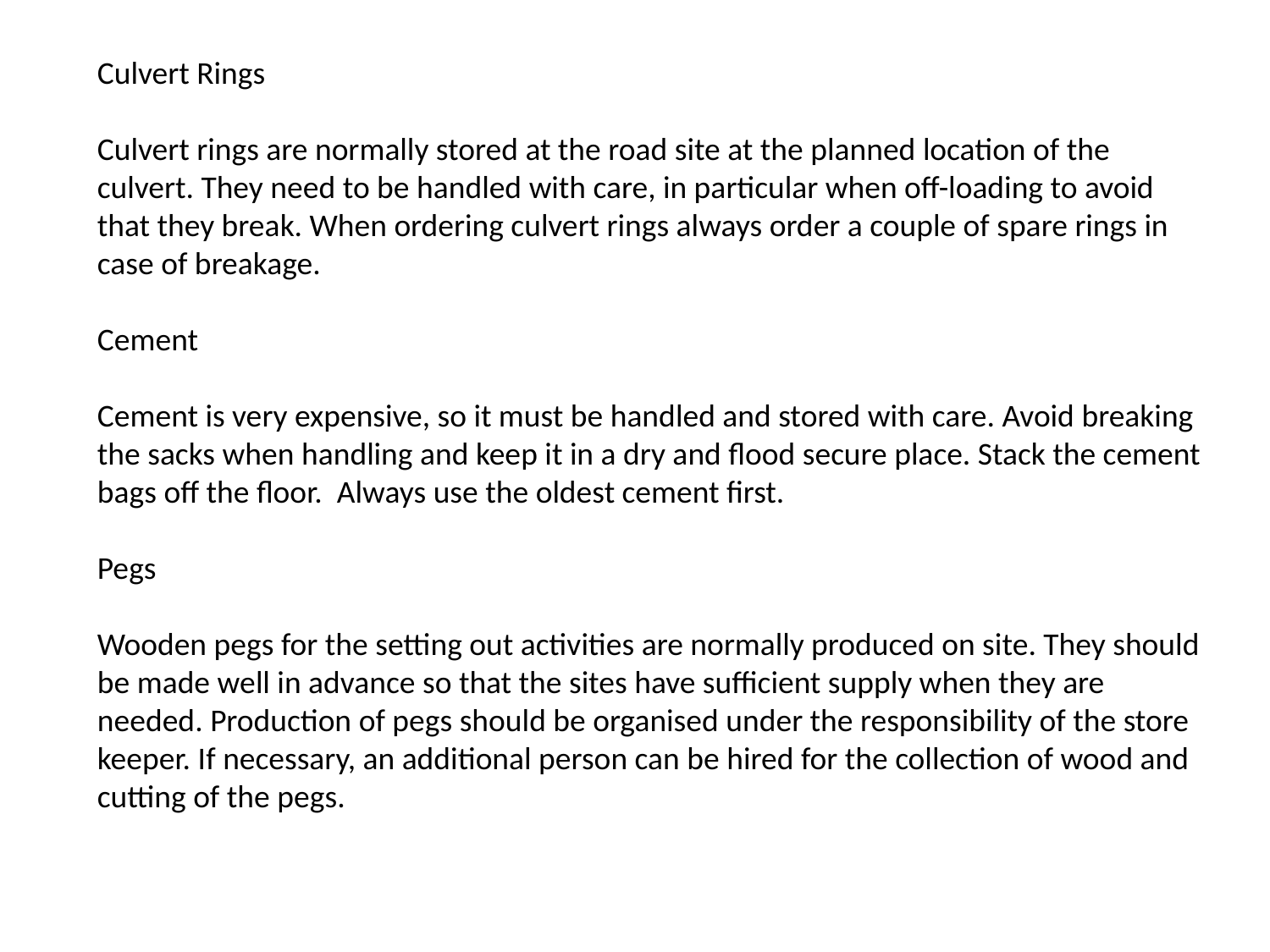

Culvert Rings

Culvert rings are normally stored at the road site at the planned location of the culvert. They need to be handled with care, in particular when off-loading to avoid that they break. When ordering culvert rings always order a couple of spare rings in case of breakage.

Cement

Cement is very expensive, so it must be handled and stored with care. Avoid breaking the sacks when handling and keep it in a dry and flood secure place. Stack the cement bags off the floor.  Always use the oldest cement first.

Pegs

Wooden pegs for the setting out activities are normally produced on site. They should be made well in advance so that the sites have sufficient supply when they are needed. Production of pegs should be organised under the responsibility of the store keeper. If necessary, an additional person can be hired for the collection of wood and cutting of the pegs.